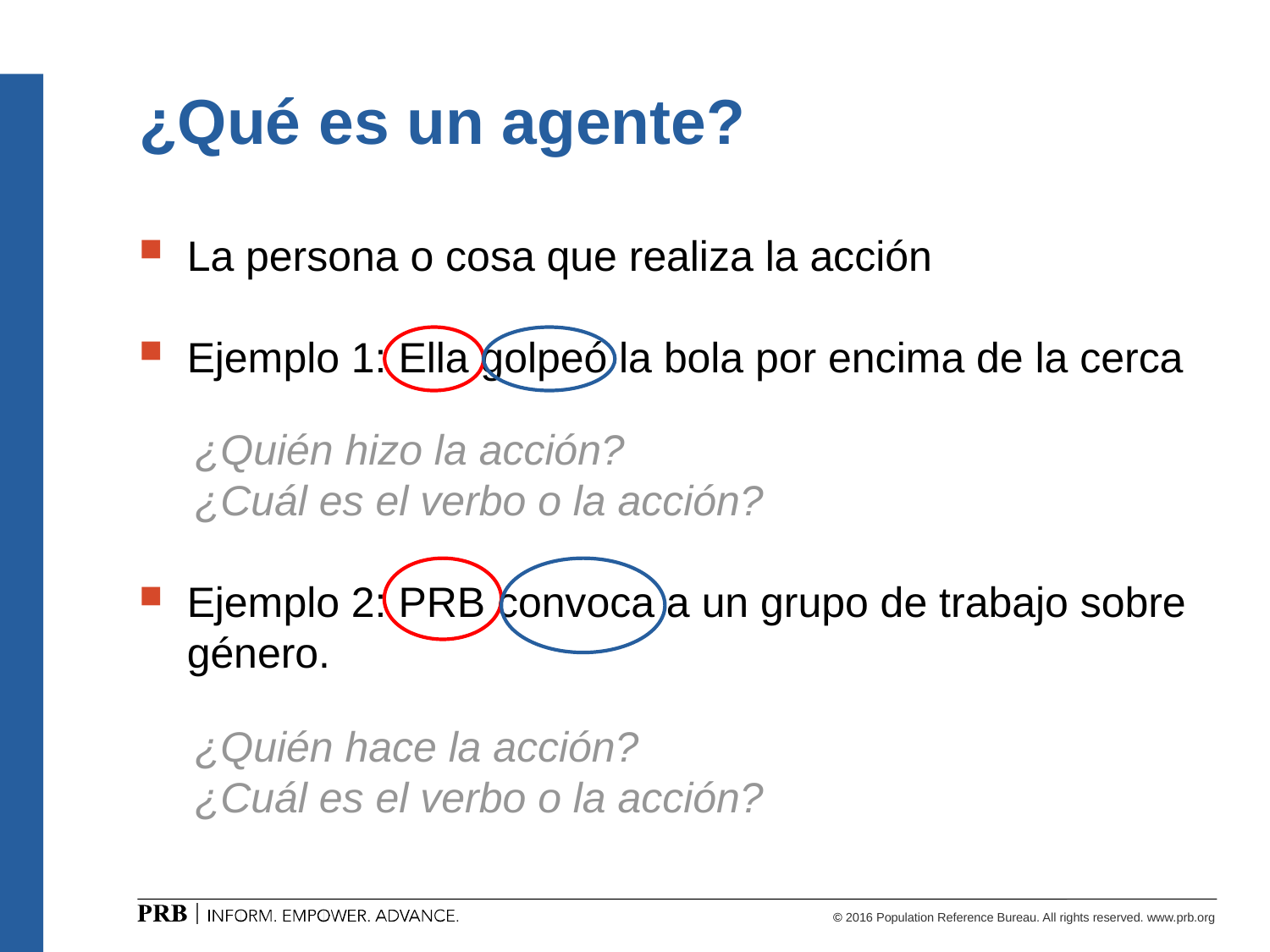

# ¿Qué es un agente?
  La persona o cosa que realiza la acción

  Ejemplo 1: Ella golpeó la bola por encima de la cerca

¿Quién hizo la acción?
¿Cuál es el verbo o la acción?

Ejemplo 2: PRB convoca a un grupo de trabajo sobre género.

¿Quién hace la acción?
¿Cuál es el verbo o la acción?